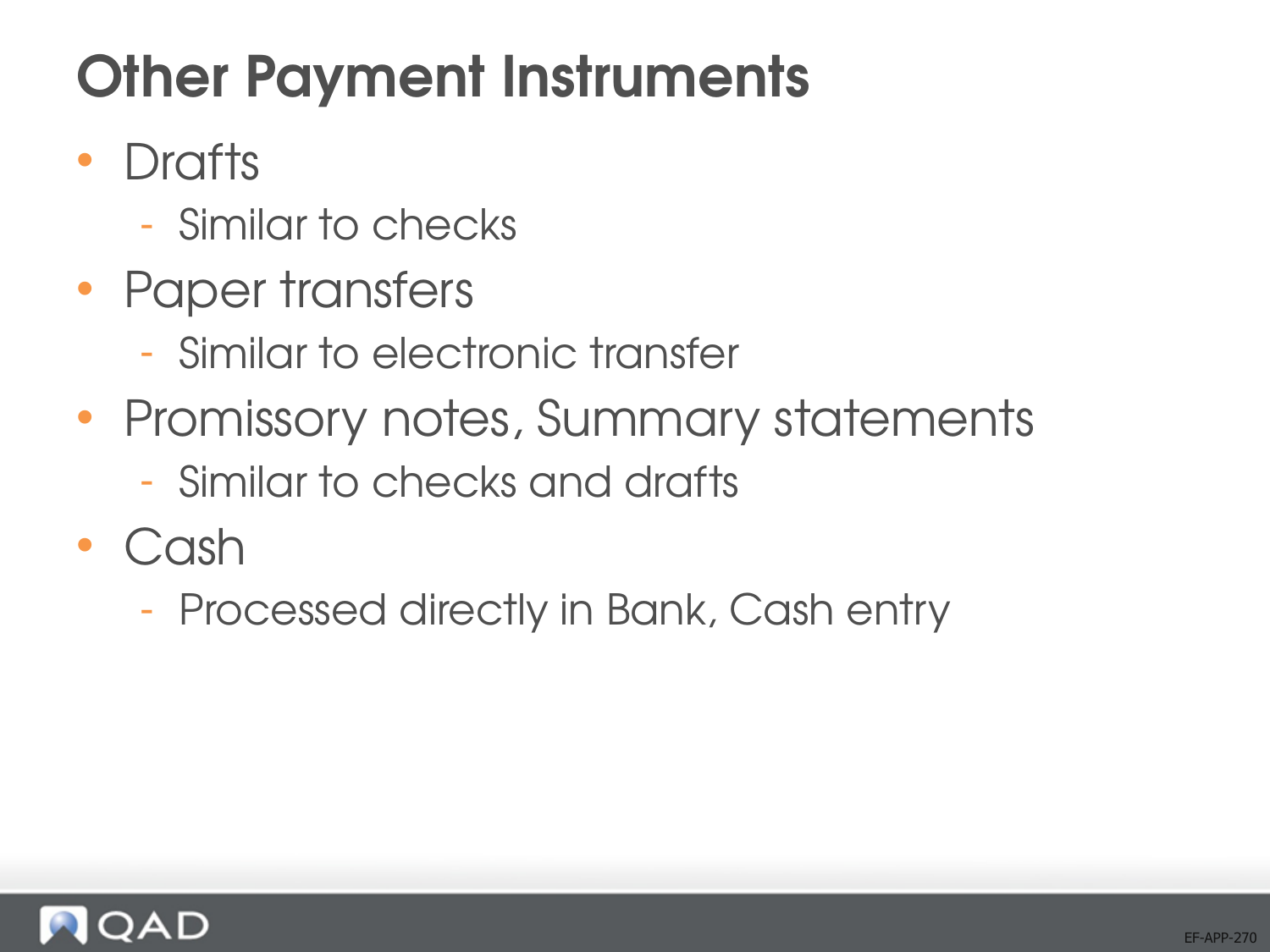

# Other Payment Instruments
Drafts
Similar to checks
Paper transfers
Similar to electronic transfer
Promissory notes, Summary statements
Similar to checks and drafts
Cash
Processed directly in Bank, Cash entry

EF-APP-270